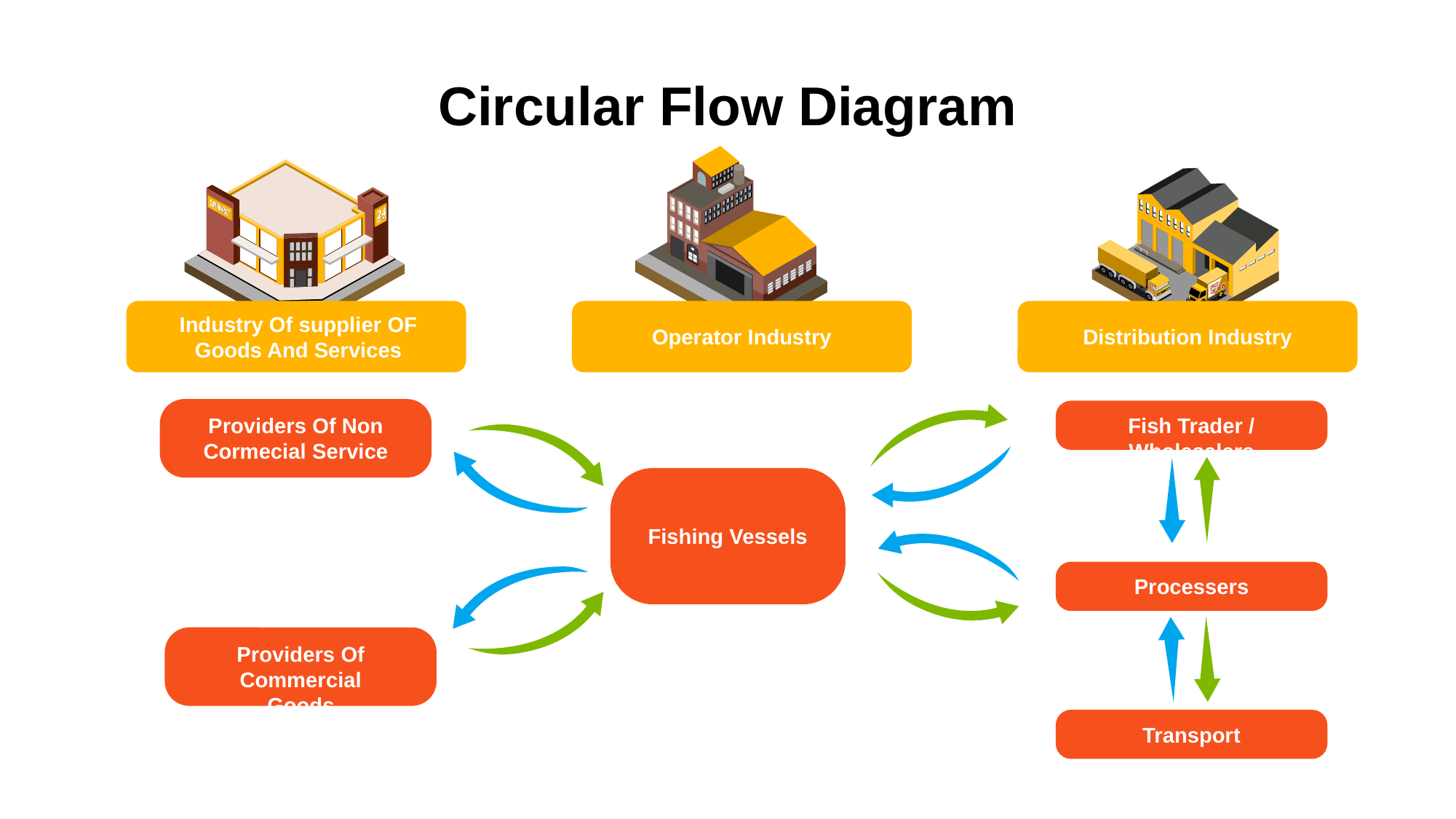

# Circular Flow Diagram

Industry Of supplier OF Goods And Services
Operator Industry
Distribution Industry

Fish Trader / Wholesalers
Providers Of Non Cormecial Service

Fishing Vessels

Processers

Providers Of Commercial Goods

Transport